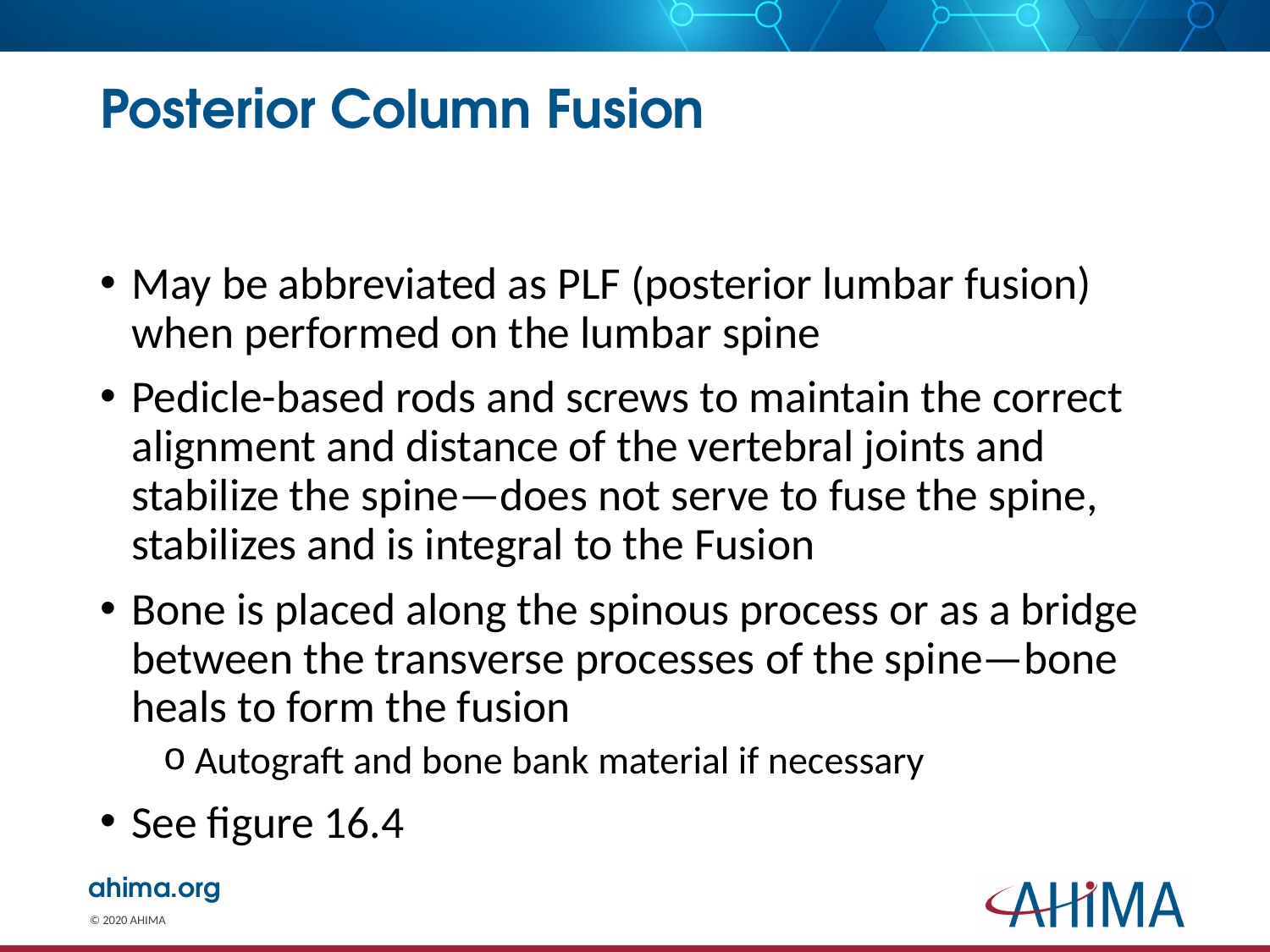

# Posterior Column Fusion
May be abbreviated as PLF (posterior lumbar fusion) when performed on the lumbar spine
Pedicle-based rods and screws to maintain the correct alignment and distance of the vertebral joints and stabilize the spine—does not serve to fuse the spine, stabilizes and is integral to the Fusion
Bone is placed along the spinous process or as a bridge between the transverse processes of the spine—bone heals to form the fusion
Autograft and bone bank material if necessary
See figure 16.4